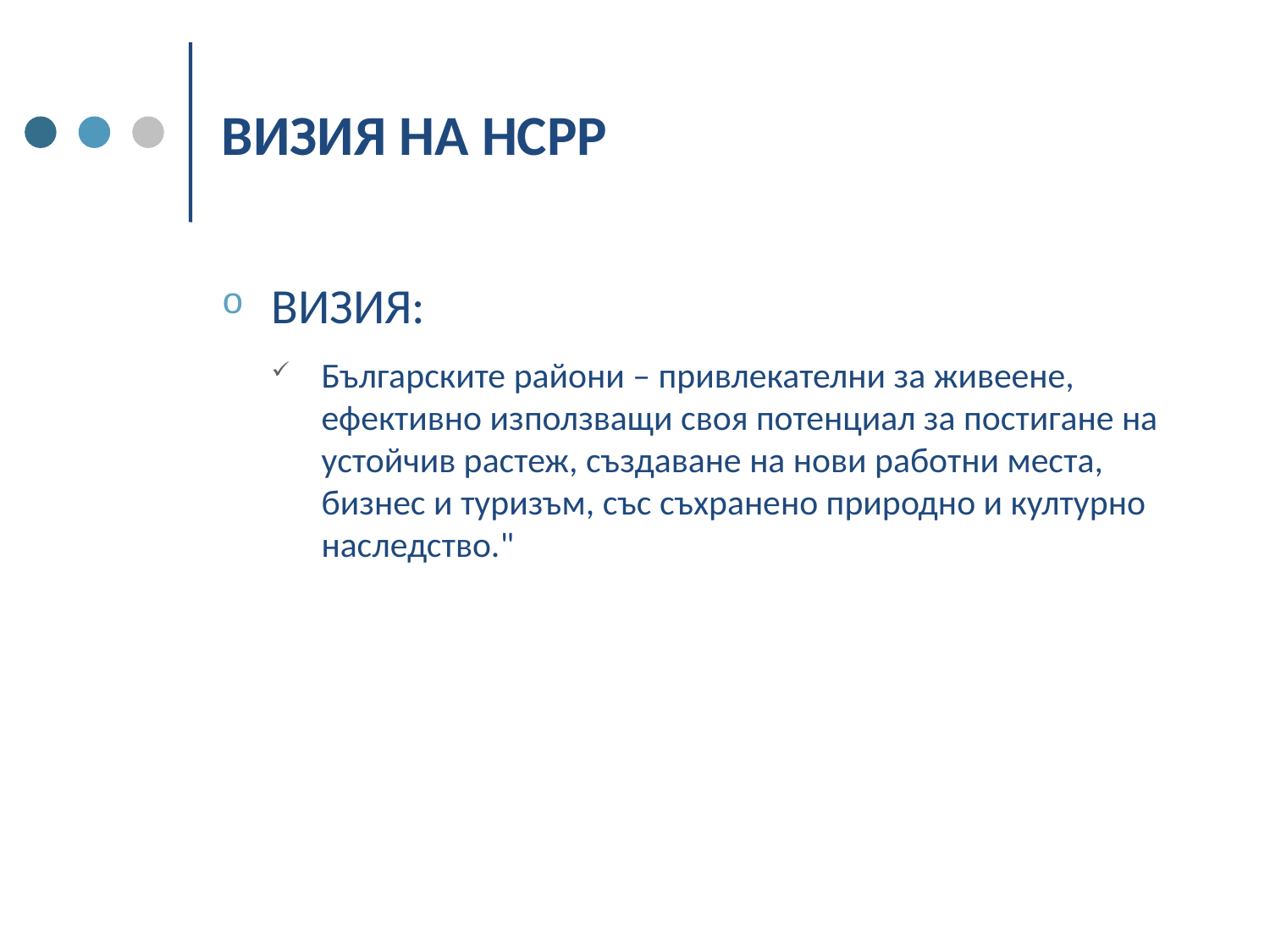

# ВИЗИЯ НА НСРР
ВИЗИЯ:
Българските райони – привлекателни за живеене, ефективно използващи своя потенциал за постигане на устойчив растеж, създаване на нови работни места, бизнес и туризъм, със съхранено природно и културно наследство."